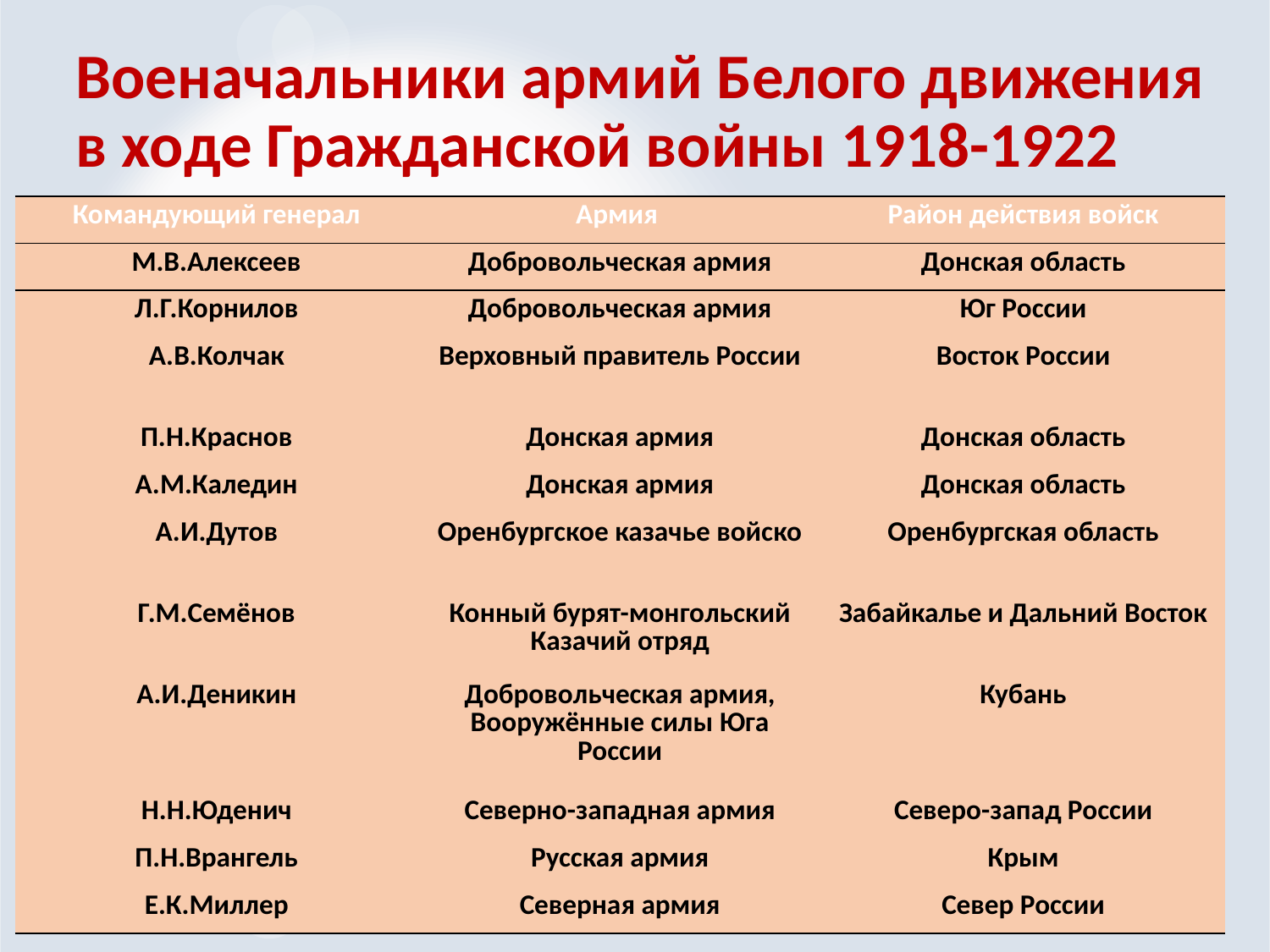

Военачальники армий Белого движения в ходе Гражданской войны 1918-1922
| Командующий генерал | Армия | Район действия войск |
| --- | --- | --- |
| М.В.Алексеев | Добровольческая армия | Донская область |
| Л.Г.Корнилов | Добровольческая армия | Юг России |
| А.В.Колчак | Верховный правитель России | Восток России |
| П.Н.Краснов | Донская армия | Донская область |
| А.М.Каледин | Донская армия | Донская область |
| А.И.Дутов | Оренбургское казачье войско | Оренбургская область |
| Г.М.Семёнов | Конный бурят-монгольский Казачий отряд | Забайкалье и Дальний Восток |
| А.И.Деникин | Добровольческая армия, Вооружённые силы Юга России | Кубань |
| Н.Н.Юденич | Северно-западная армия | Северо-запад России |
| П.Н.Врангель | Русская армия | Крым |
| Е.К.Миллер | Северная армия | Север России |